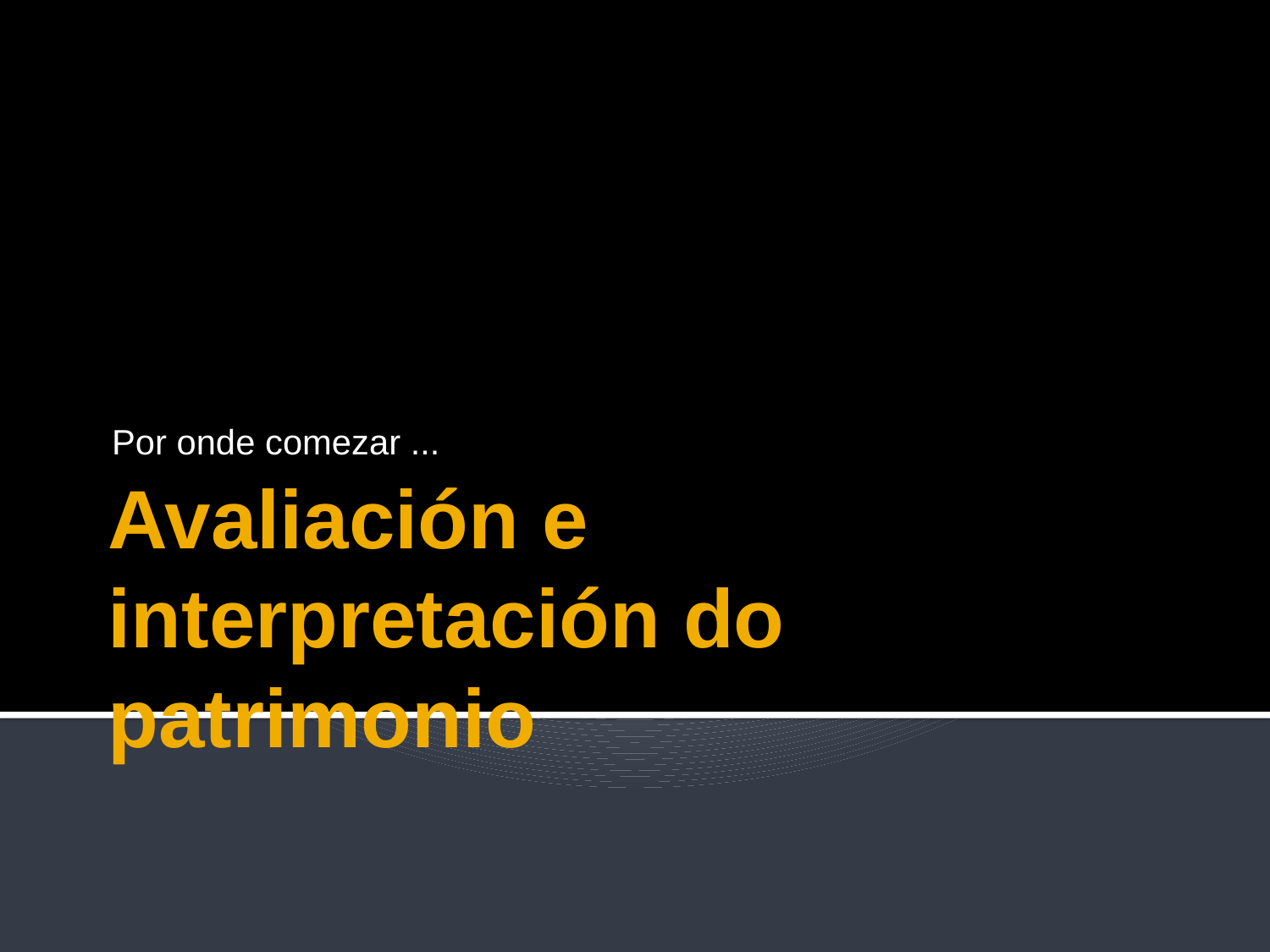

Por onde comezar ...
# Avaliación e interpretación do patrimonio